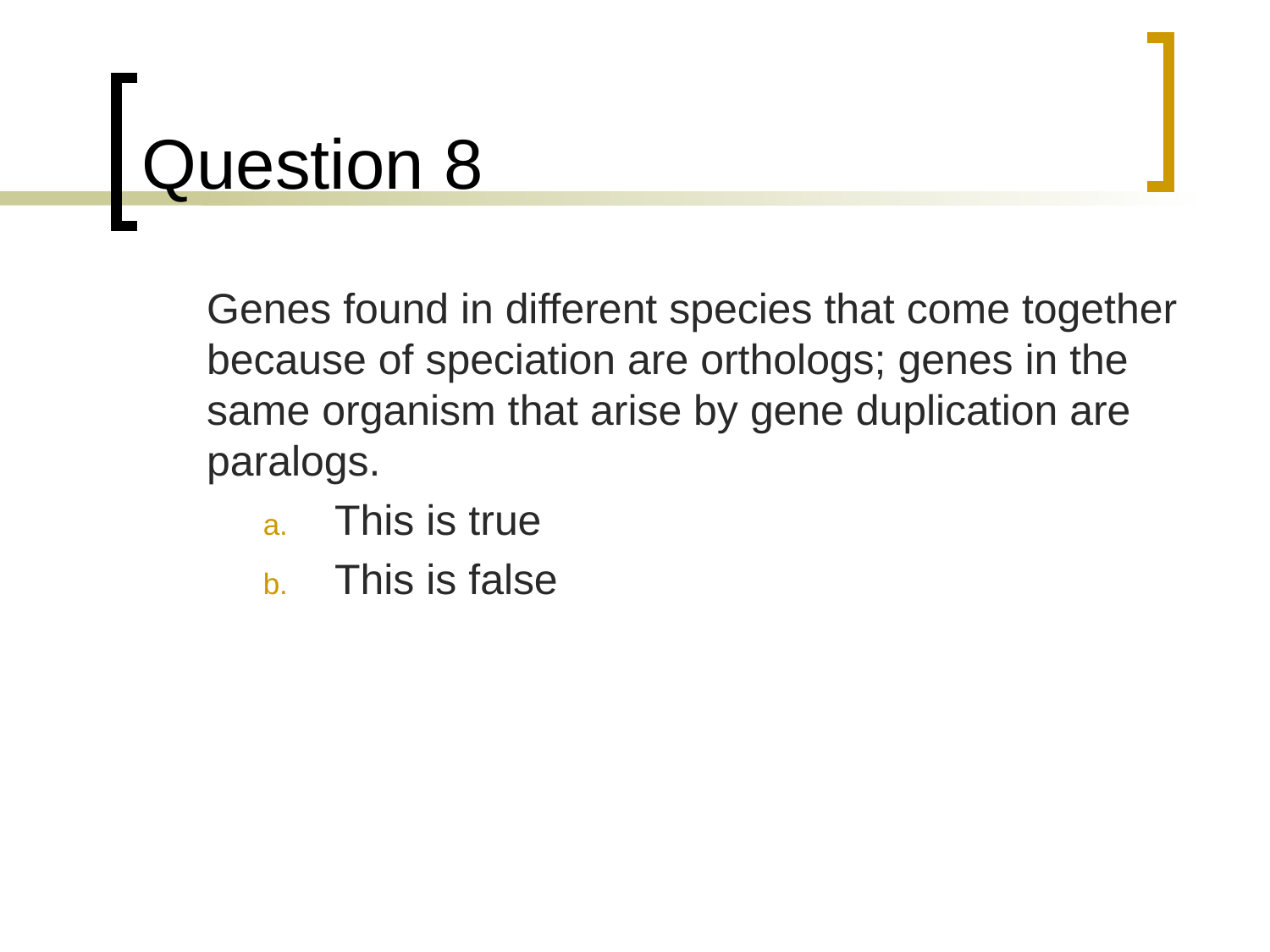

# Question 8
	Genes found in different species that come together because of speciation are orthologs; genes in the same organism that arise by gene duplication are paralogs.
This is true
This is false